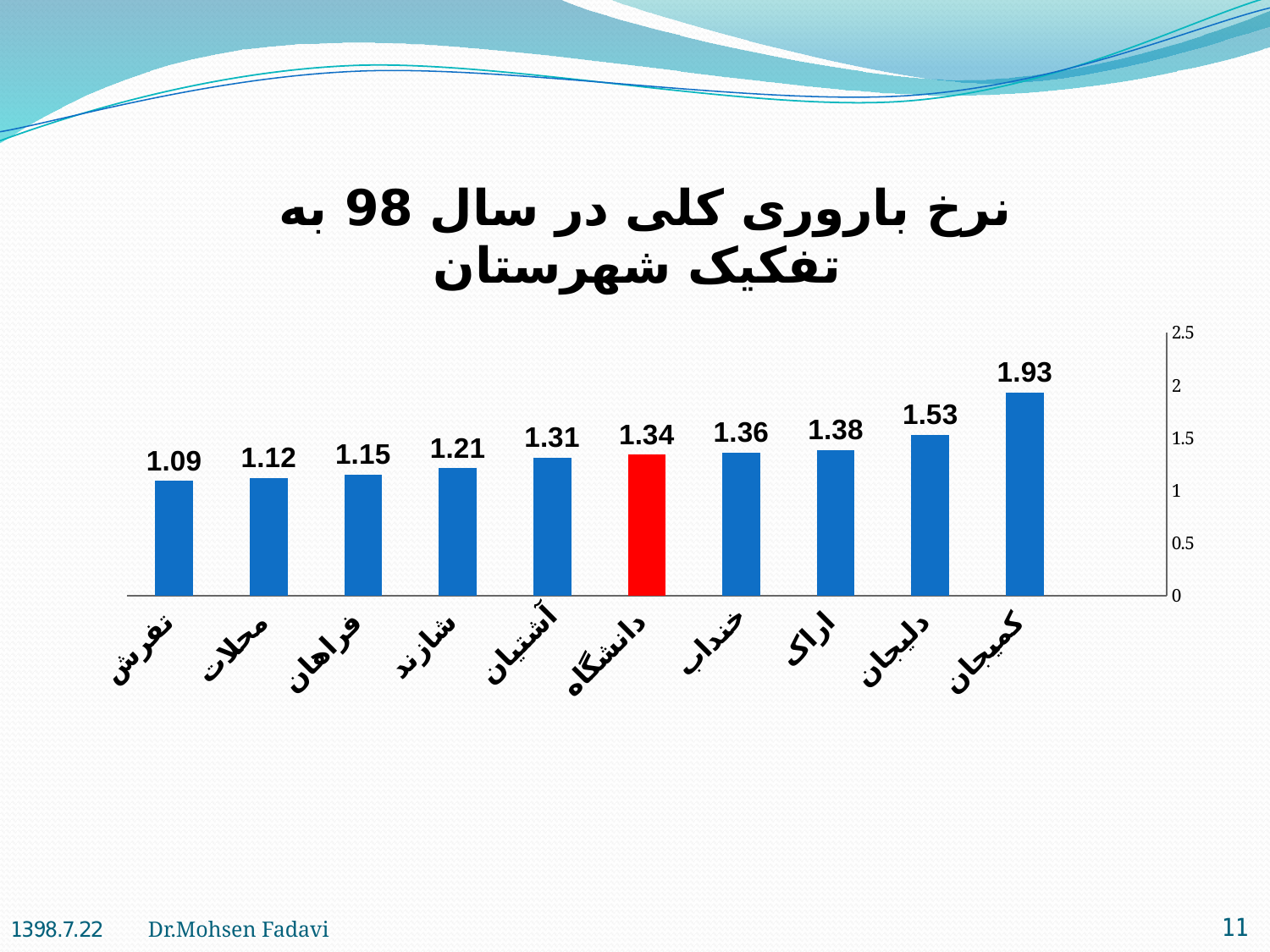

### Chart: نرخ باروری کلی در سال 98 به تفکیک شهرستان

| Category |  |
|---|---|
|  | None |
| کمیجان  | 1.93 |
| دلیجان  | 1.53 |
| اراک  | 1.38 |
| خنداب | 1.36 |
| دانشگاه  | 1.34 |
| آشتیان | 1.31 |
| شازند  | 1.21 |
| فراهان  | 1.15 |
| محلات  | 1.12 |
| تفرش  | 1.09 |
1398.7.22
11
Dr.Mohsen Fadavi